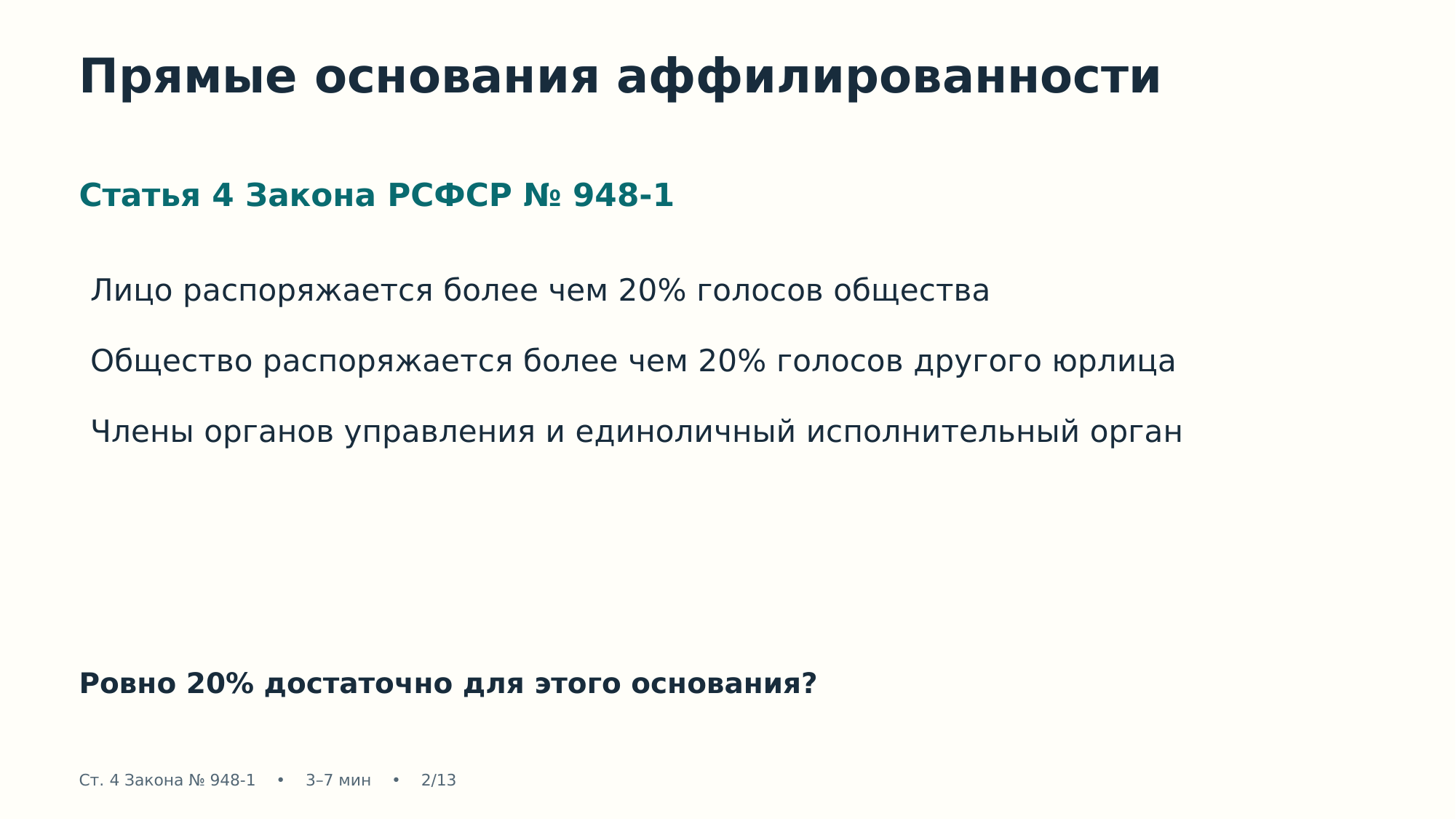

Прямые основания аффилированности
Статья 4 Закона РСФСР № 948-1
Лицо распоряжается более чем 20% голосов общества
Общество распоряжается более чем 20% голосов другого юрлица
Члены органов управления и единоличный исполнительный орган
Ровно 20% достаточно для этого основания?
Ст. 4 Закона № 948-1    •    3–7 мин    •    2/13